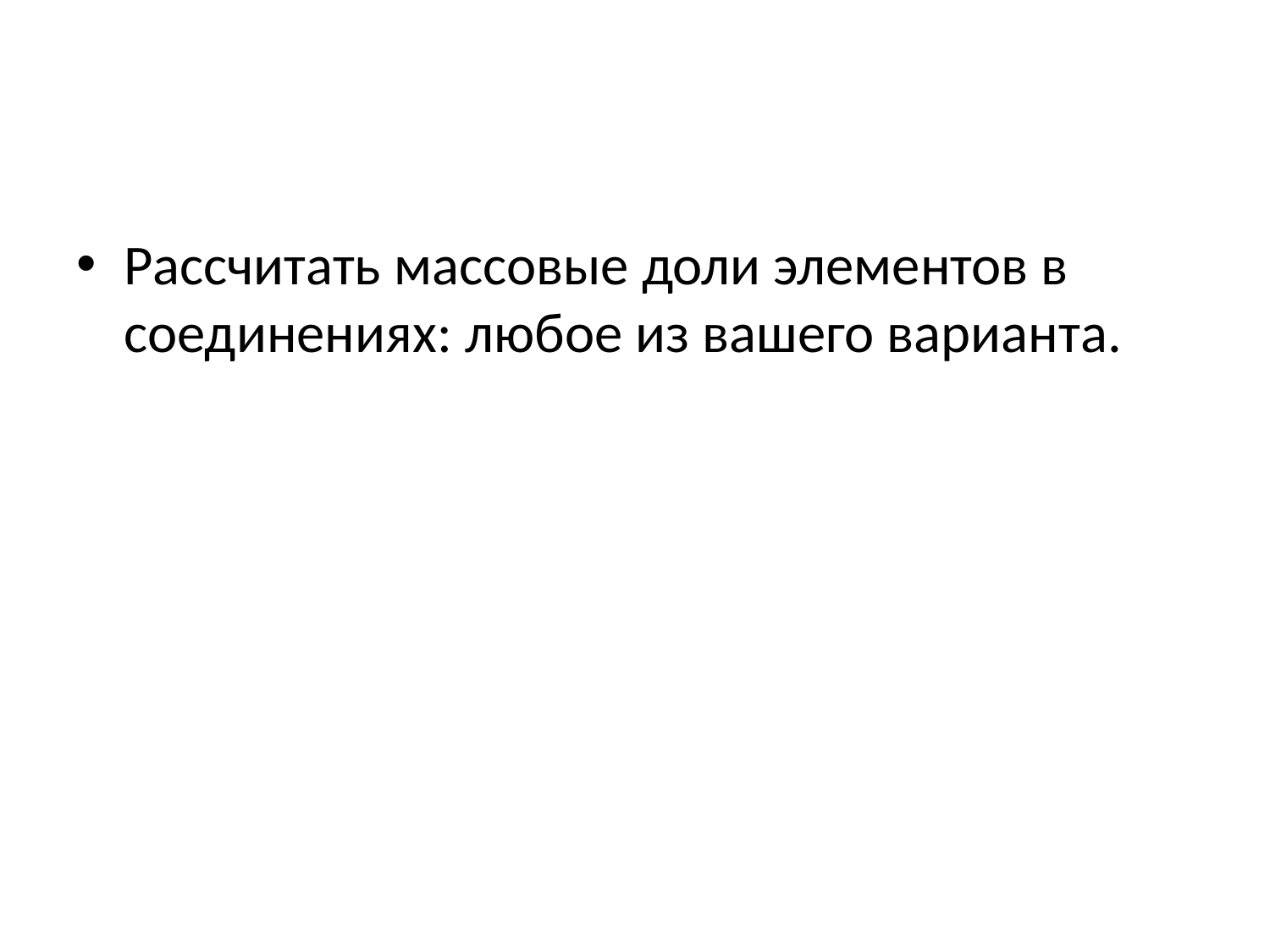

#
Рассчитать массовые доли элементов в соединениях: любое из вашего варианта.